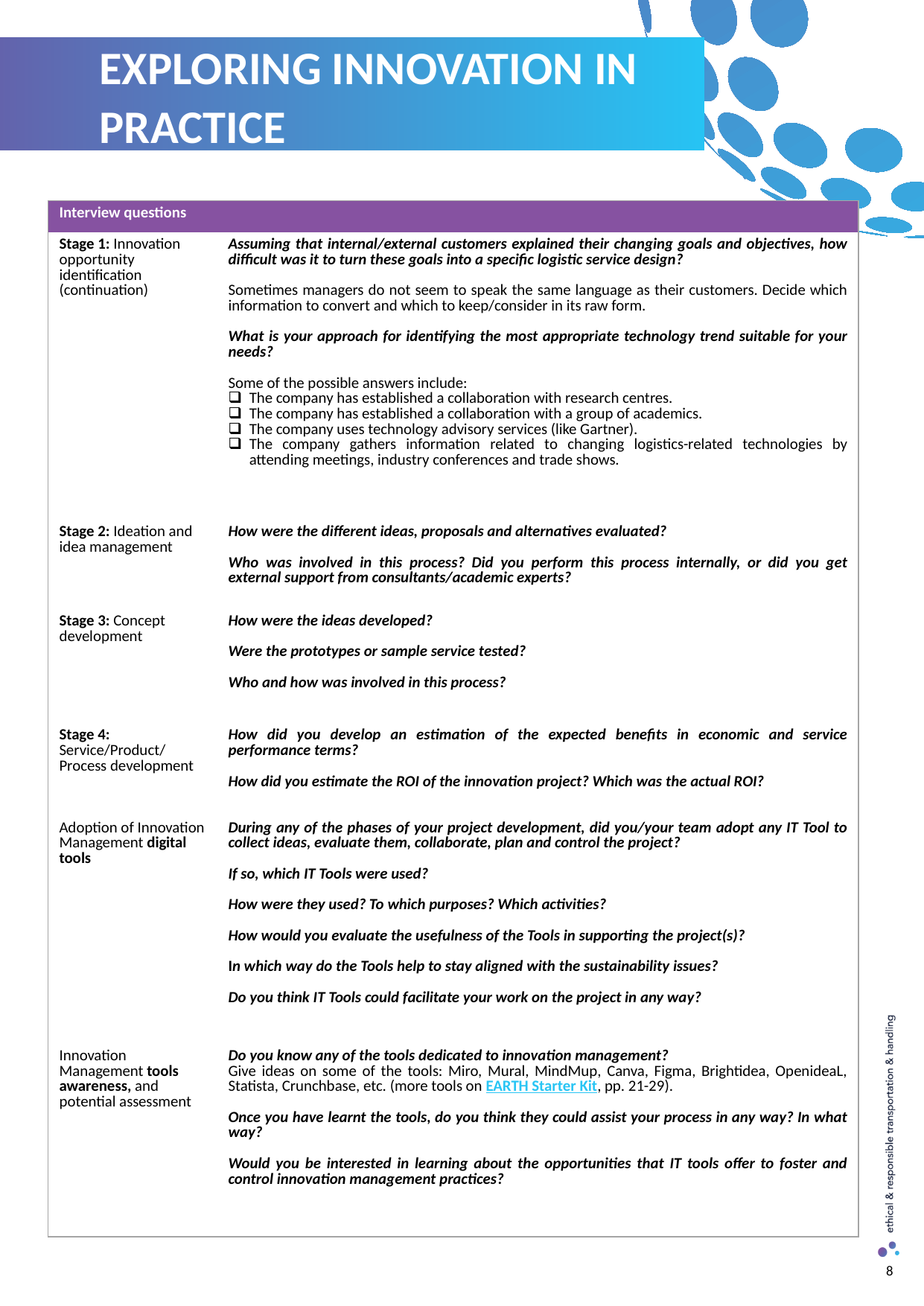

EXPLORING INNOVATION IN PRACTICE
| Interview questions |  |
| --- | --- |
| Stage 1: Innovation opportunity identification  (continuation) | Assuming that internal/external customers explained their changing goals and objectives, how difficult was it to turn these goals into a specific logistic service design? Sometimes managers do not seem to speak the same language as their customers. Decide which information to convert and which to keep/consider in its raw form.   What is your approach for identifying the most appropriate technology trend suitable for your needs?    Some of the possible answers include:  The company has established a collaboration with research centres.  The company has established a collaboration with a group of academics.  The company uses technology advisory services (like Gartner).  The company gathers information related to changing logistics-related technologies by attending meetings, industry conferences and trade shows. |
| Stage 2: Ideation and idea management | How were the different ideas, proposals and alternatives evaluated?     Who was involved in this process? Did you perform this process internally, or did you get external support from consultants/academic experts? |
| Stage 3: Concept development | How were the ideas developed?    Were the prototypes or sample service tested?    Who and how was involved in this process? |
| Stage 4: Service/Product/ Process development | How did you develop an estimation of the expected benefits in economic and service performance terms?    How did you estimate the ROI of the innovation project? Which was the actual ROI? |
| Adoption of Innovation Management digital tools | During any of the phases of your project development, did you/your team adopt any IT Tool to collect ideas, evaluate them, collaborate, plan and control the project?    If so, which IT Tools were used?    How were they used? To which purposes? Which activities?    How would you evaluate the usefulness of the Tools in supporting the project(s)?  In which way do the Tools help to stay aligned with the sustainability issues?    Do you think IT Tools could facilitate your work on the project in any way? |
| Innovation Management tools awareness, and potential assessment | Do you know any of the tools dedicated to innovation management?  Give ideas on some of the tools: Miro, Mural, MindMup, Canva, Figma, Brightidea, OpenideaL, Statista, Crunchbase, etc. (more tools on EARTH Starter Kit, pp. 21-29).    Once you have learnt the tools, do you think they could assist your process in any way? In what way?    Would you be interested in learning about the opportunities that IT tools offer to foster and control innovation management practices? |
8